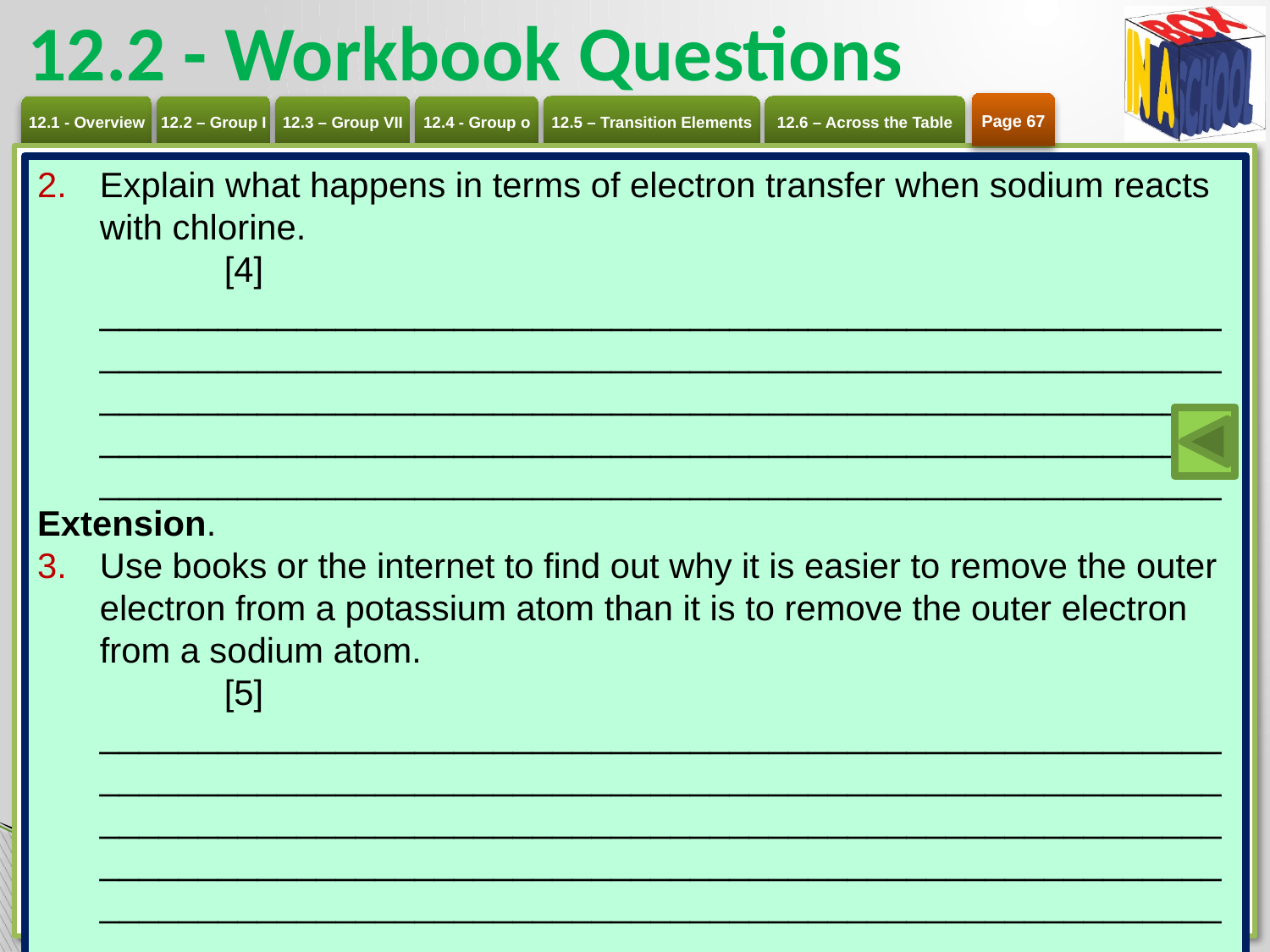

# 12.2 - Workbook Questions
Page 67
Explain what happens in terms of electron transfer when sodium reacts with chlorine.	[4]
_____________________________________________________________________________________________________________________________________________________________________________________________________________________________________________________________________________________________
Extension.
Use books or the internet to find out why it is easier to remove the outer electron from a potassium atom than it is to remove the outer electron from a sodium atom.	[5]
______________________________________________________________________________________________________________________________________________________________________________________________________________________________________________________________________________________________________________________________________________________